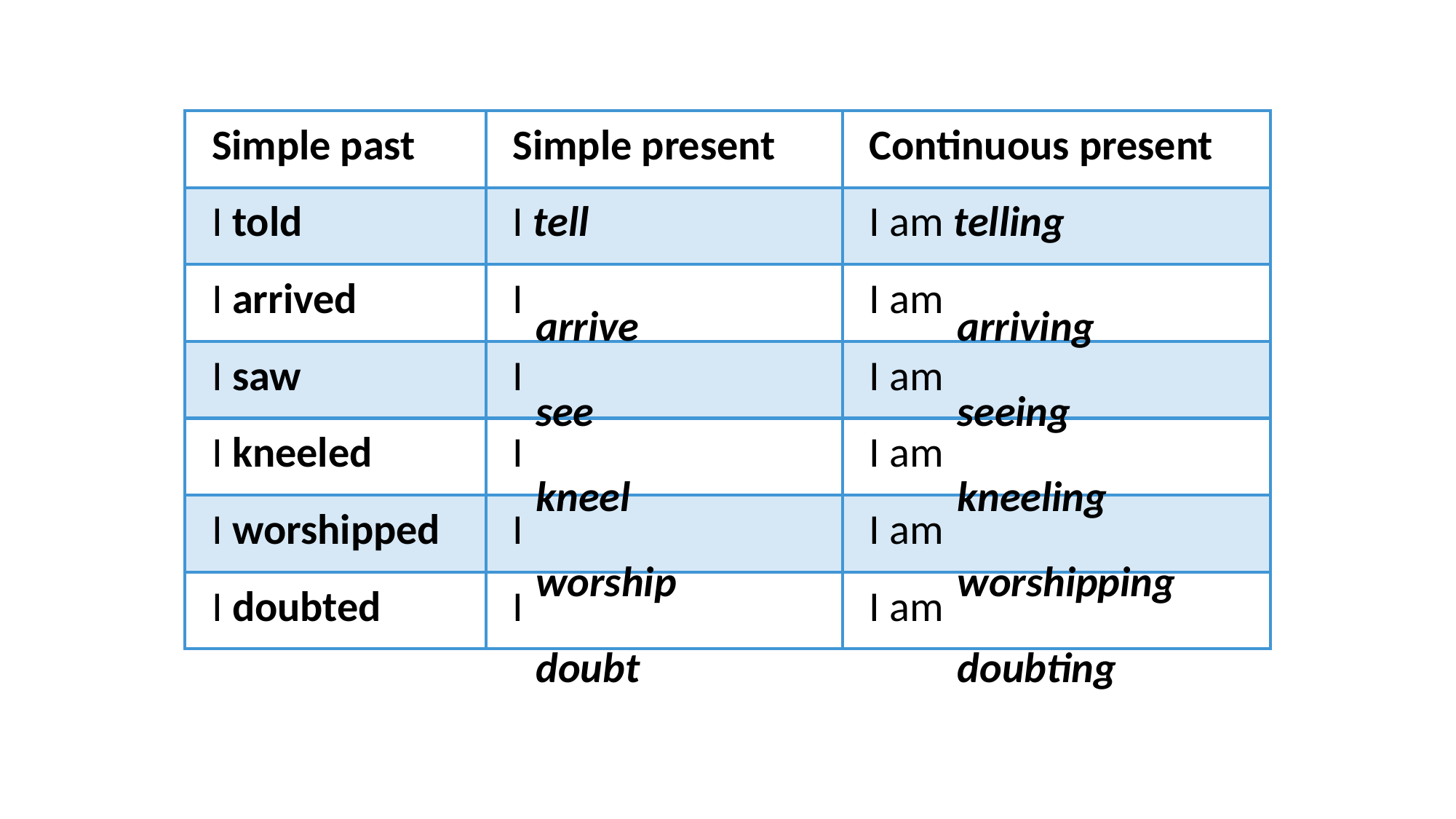

| Simple past | Simple present | Continuous present |
| --- | --- | --- |
| I told | I tell | I am telling |
| I arrived | I | I am |
| I saw | I | I am |
| I kneeled | I | I am |
| I worshipped | I | I am |
| I doubted | I | I am |
arrive
arriving
see
seeing
kneel
kneeling
worship
worshipping
doubt
doubting